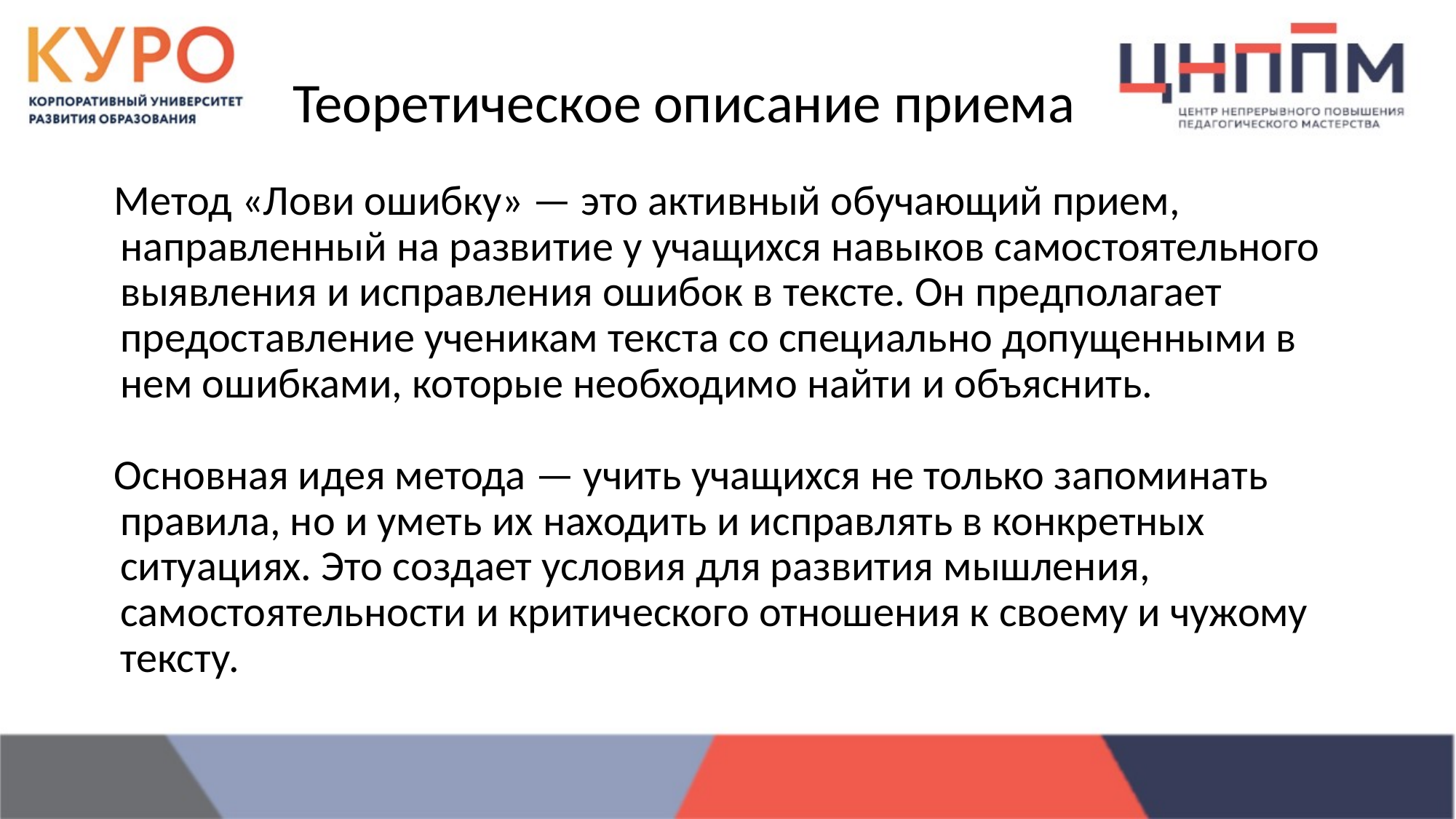

# Теоретическое описание приема
Метод «Лови ошибку» — это активный обучающий прием, направленный на развитие у учащихся навыков самостоятельного выявления и исправления ошибок в тексте. Он предполагает предоставление ученикам текста со специально допущенными в нем ошибками, которые необходимо найти и объяснить.

Основная идея метода — учить учащихся не только запоминать правила, но и уметь их находить и исправлять в конкретных ситуациях. Это создает условия для развития мышления, самостоятельности и критического отношения к своему и чужому тексту.